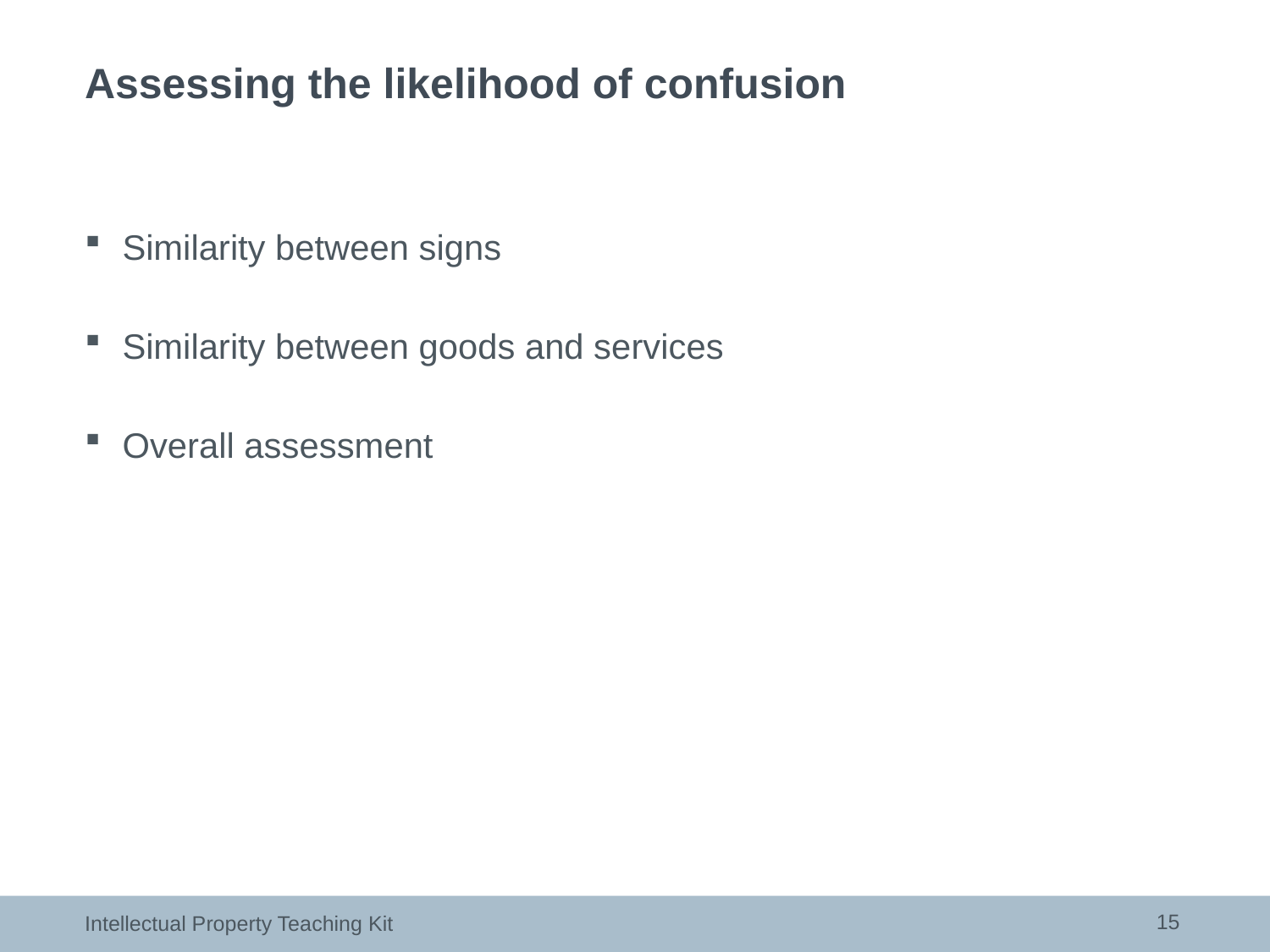

# Assessing the likelihood of confusion
Similarity between signs

Similarity between goods and services

Overall assessment
15
Intellectual Property Teaching Kit